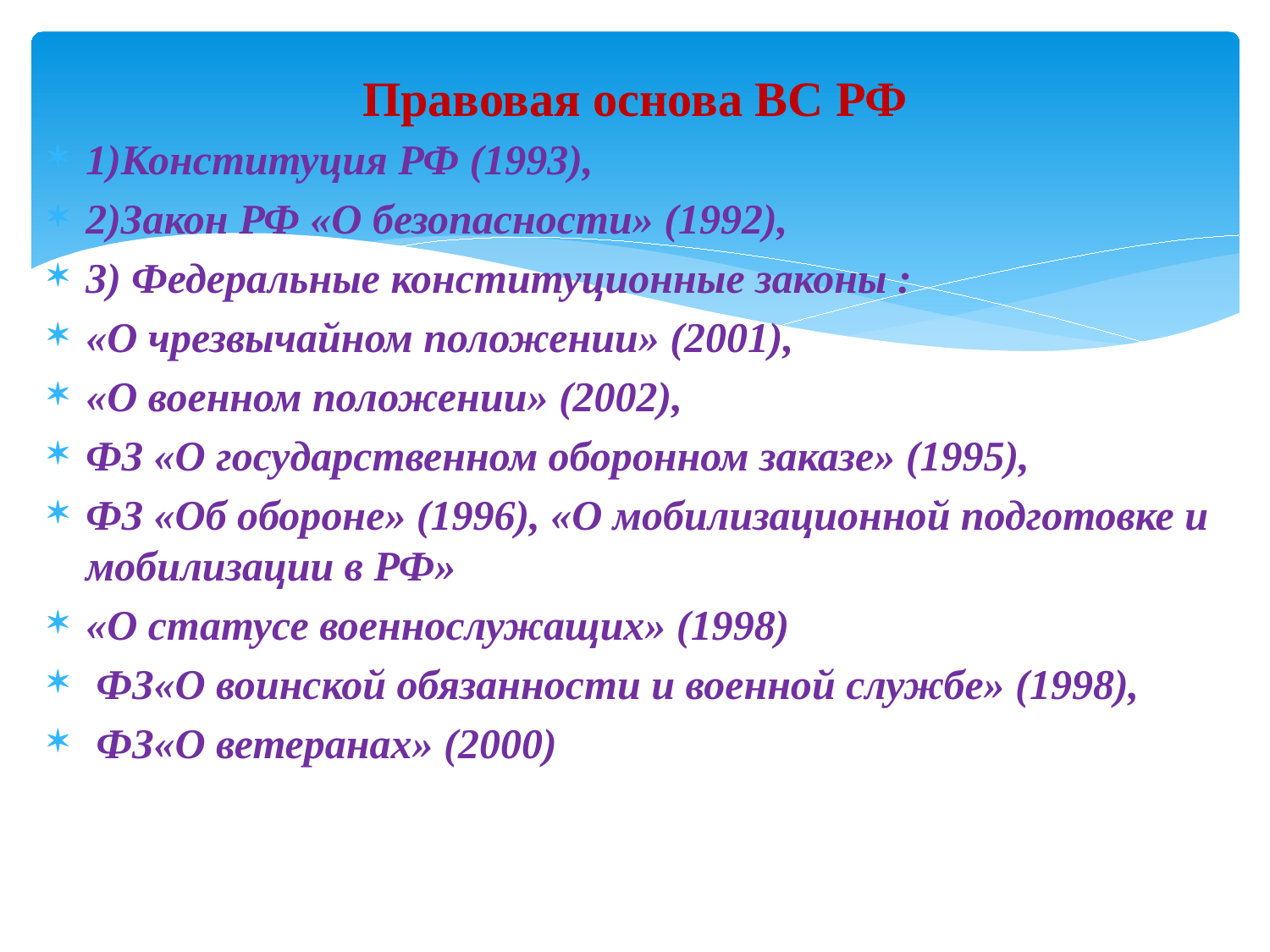

# Правовая основа ВС РФ
1)Конституция РФ (1993),
2)Закон РФ «О безопасности» (1992),
3) Федеральные конституционные законы :
«О чрезвычайном положении» (2001),
«О военном положении» (2002),
ФЗ «О государственном оборонном заказе» (1995),
ФЗ «Об обороне» (1996), «О мобилизационной подготовке и мобилизации в РФ»
«О статусе военнослужащих» (1998)
 ФЗ«О воинской обязанности и военной службе» (1998),
 ФЗ«О ветеранах» (2000)